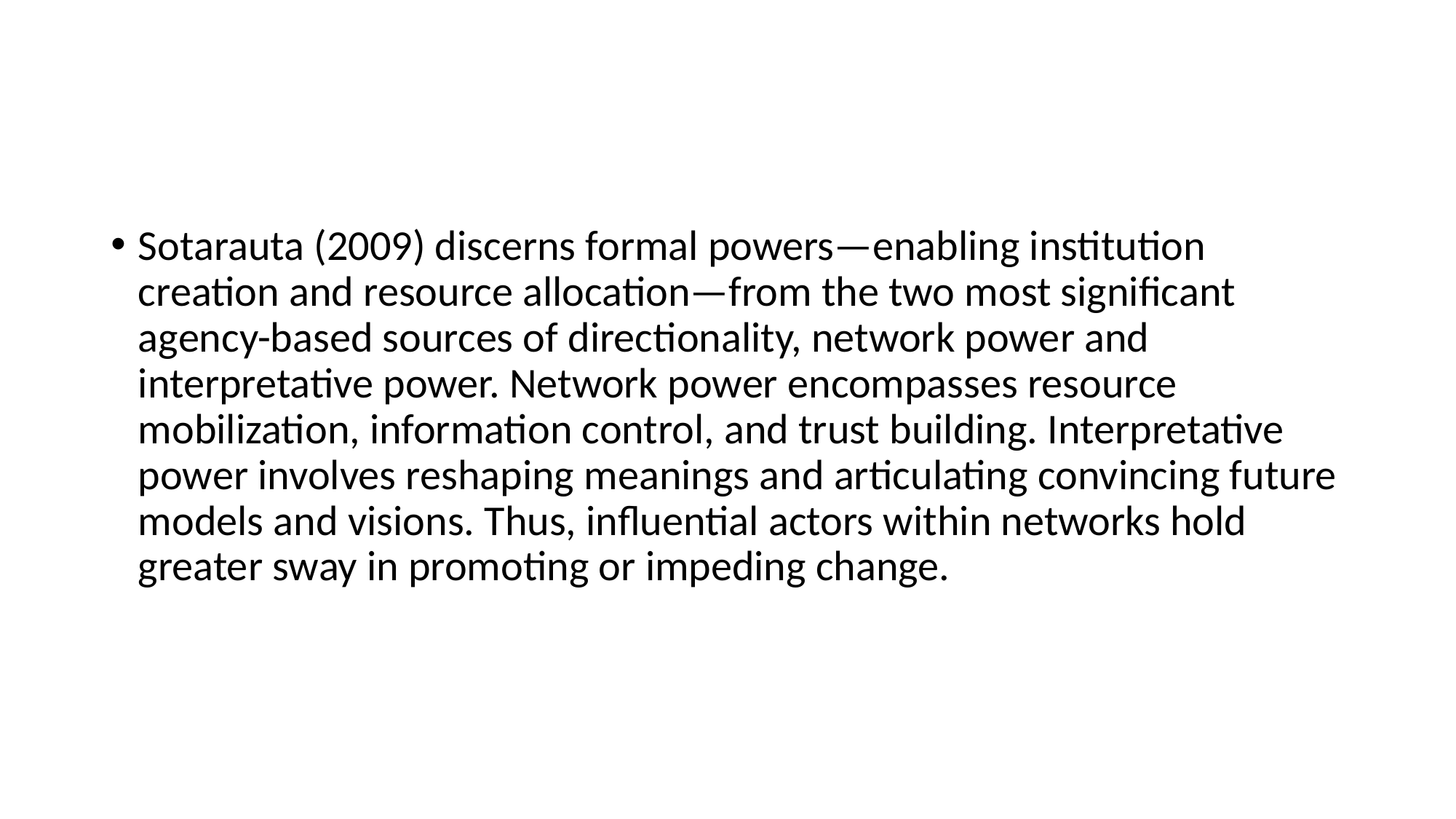

#
Sotarauta (2009) discerns formal powers—enabling institution creation and resource allocation—from the two most significant agency-based sources of directionality, network power and interpretative power. Network power encompasses resource mobilization, information control, and trust building. Interpretative power involves reshaping meanings and articulating convincing future models and visions. Thus, influential actors within networks hold greater sway in promoting or impeding change.